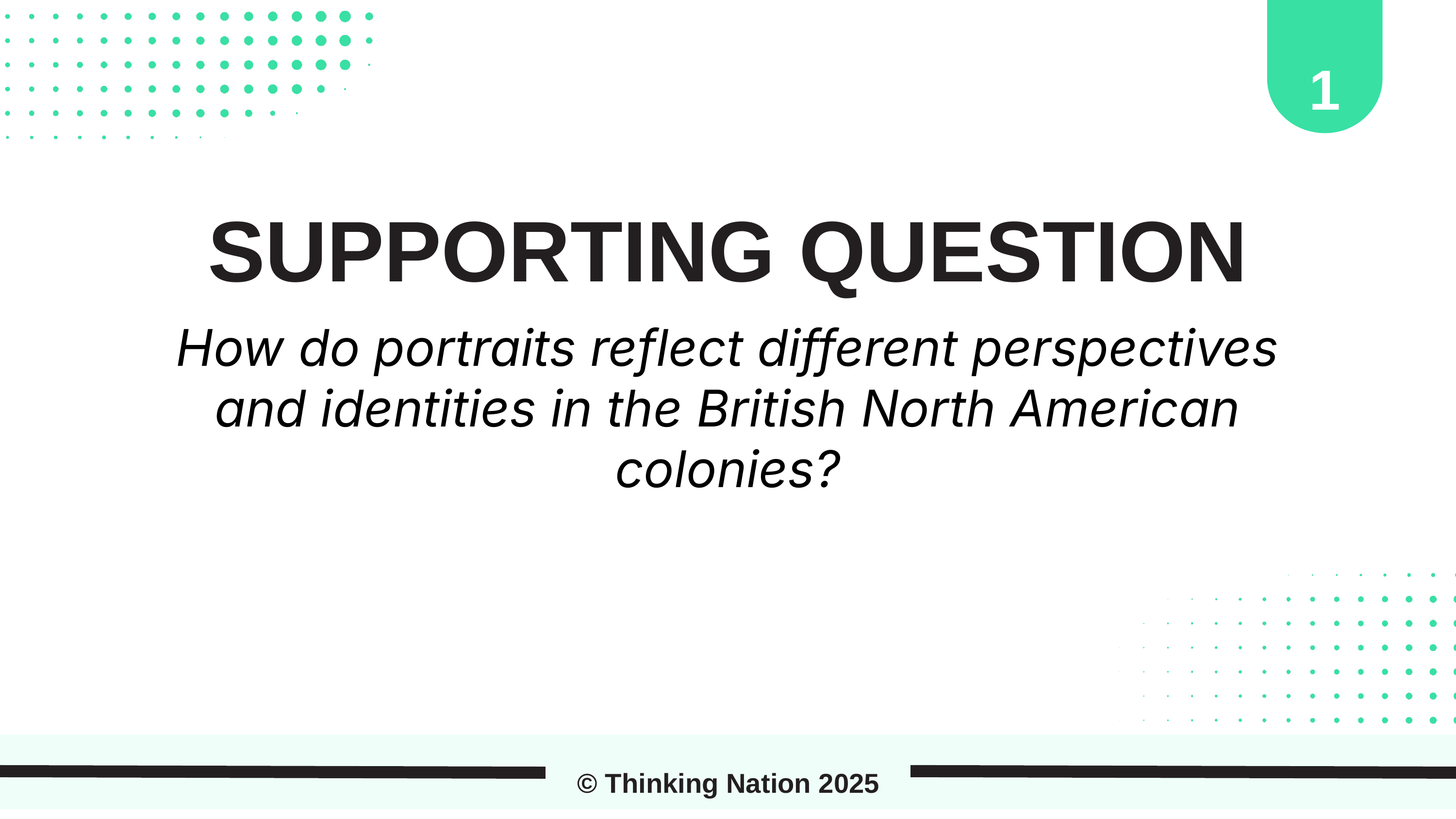

1
SUPPORTING QUESTION
How do portraits reflect different perspectives and identities in the British North American colonies?

© Thinking Nation 2025